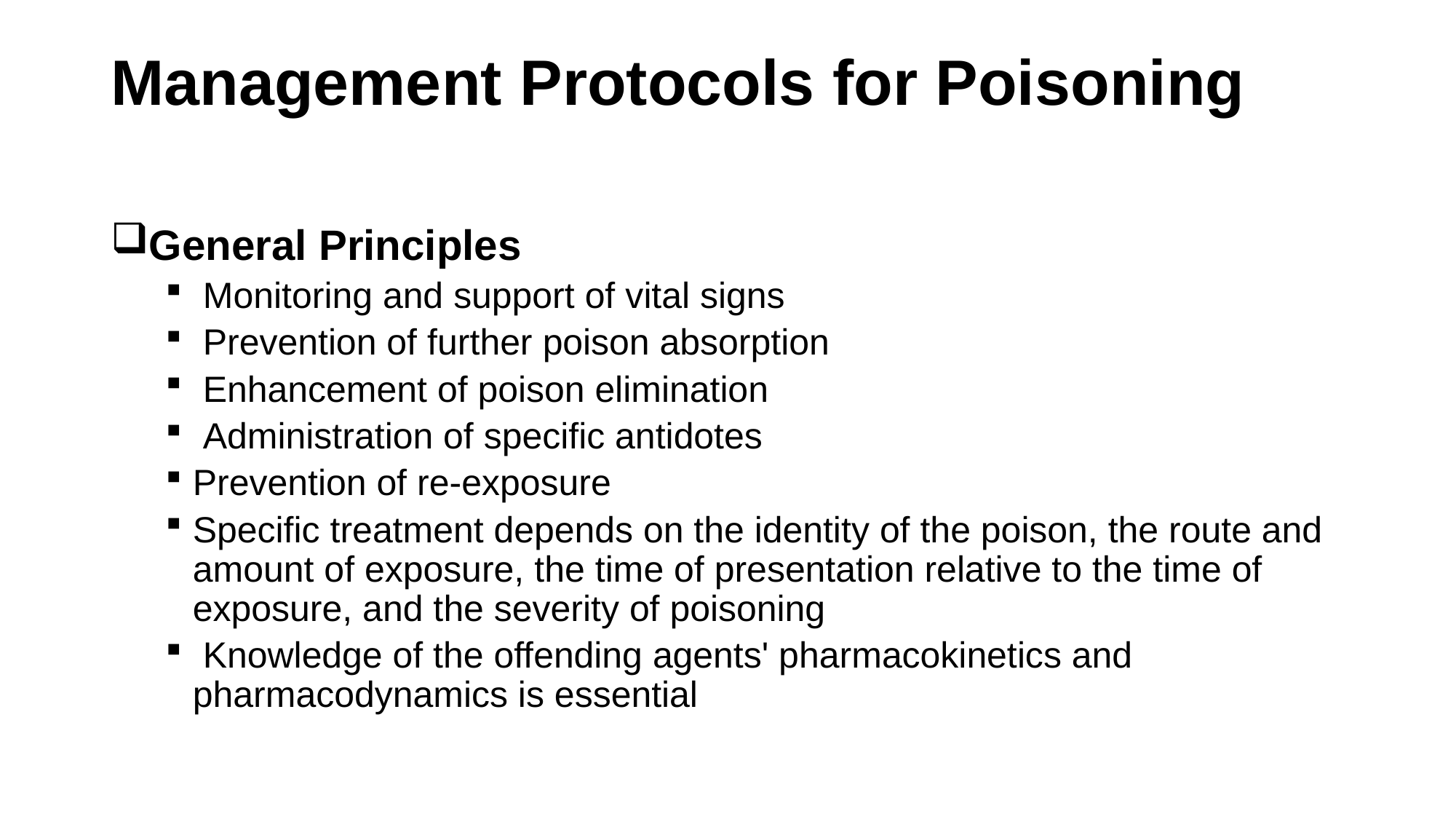

# Management Protocols for Poisoning
General Principles
 Monitoring and support of vital signs
 Prevention of further poison absorption
 Enhancement of poison elimination
 Administration of specific antidotes
Prevention of re-exposure
Specific treatment depends on the identity of the poison, the route and amount of exposure, the time of presentation relative to the time of exposure, and the severity of poisoning
 Knowledge of the offending agents' pharmacokinetics and pharmacodynamics is essential